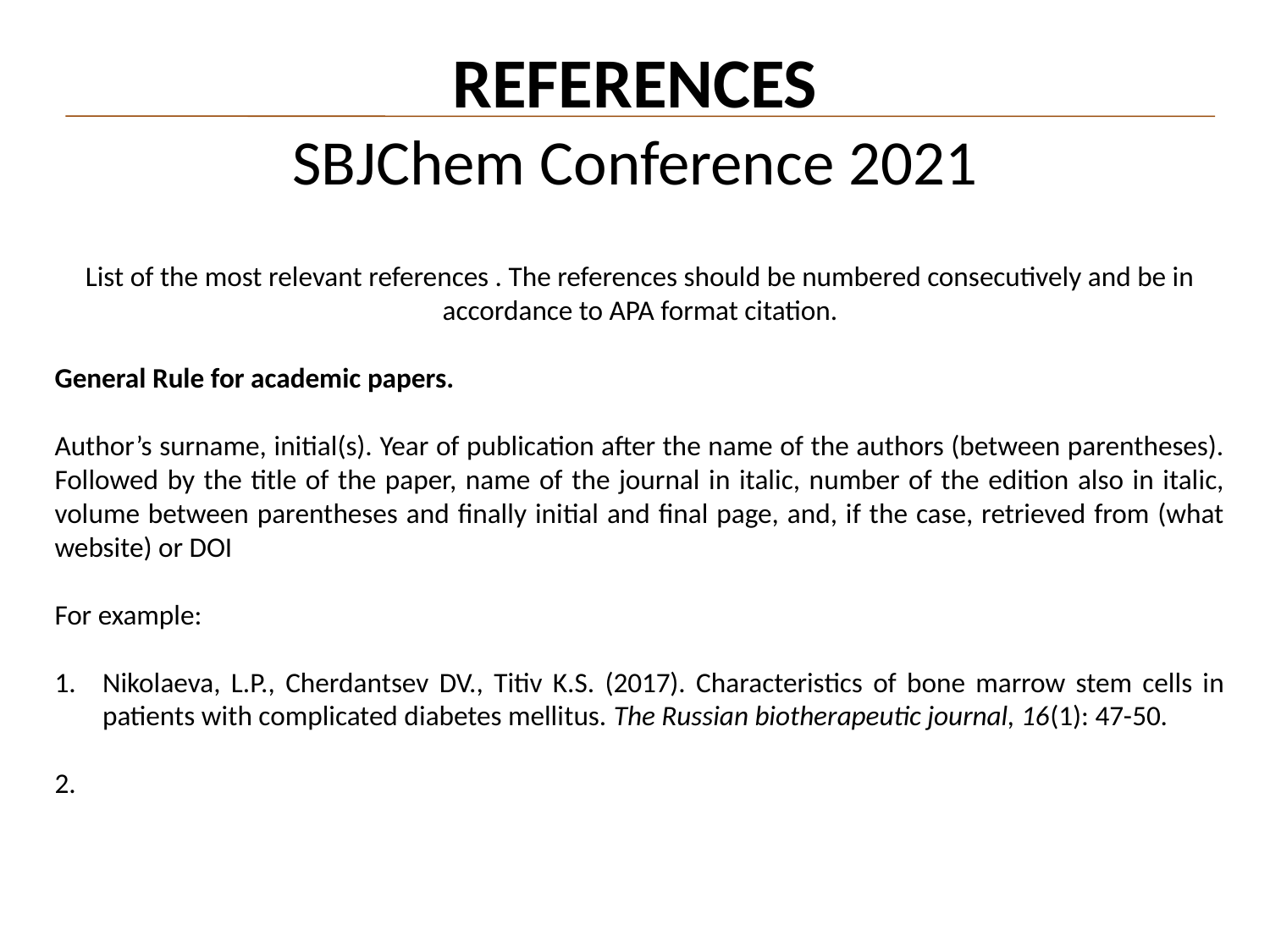

# REFERENCES SBJChem Conference 2021
List of the most relevant references . The references should be numbered consecutively and be in accordance to APA format citation.

General Rule for academic papers.

Author’s surname, initial(s). Year of publication after the name of the authors (between parentheses). Followed by the title of the paper, name of the journal in italic, number of the edition also in italic, volume between parentheses and finally initial and final page, and, if the case, retrieved from (what website) or DOI

For example:

Nikolaeva, L.P., Cherdantsev DV., Titiv K.S. (2017). Characteristics of bone marrow stem cells in patients with complicated diabetes mellitus. The Russian biotherapeutic journal, 16(1): 47-50.

2.